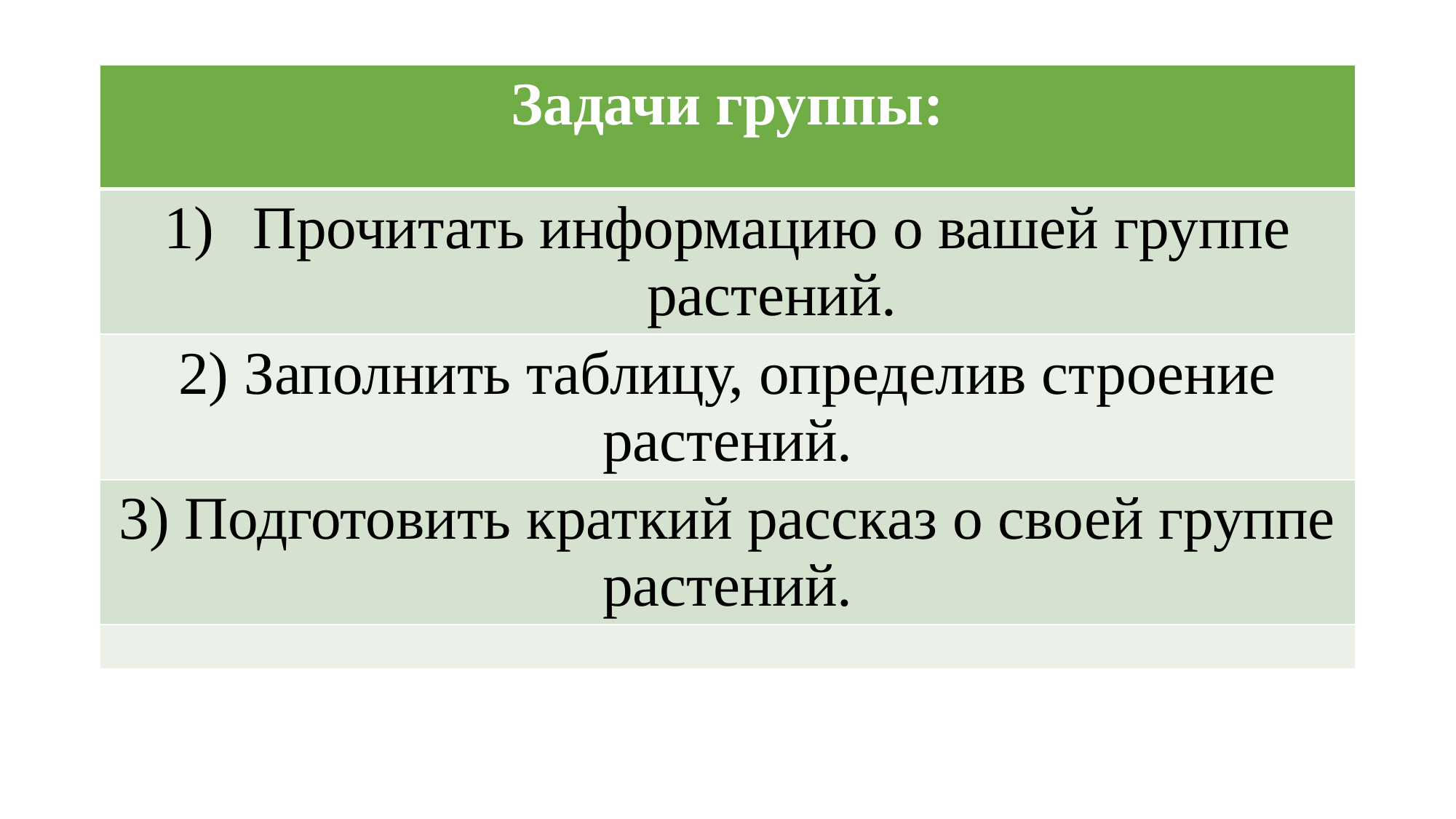

| Задачи группы: |
| --- |
| Прочитать информацию о вашей группе растений. |
| 2) Заполнить таблицу, определив строение растений. |
| 3) Подготовить краткий рассказ о своей группе растений. |
|  |